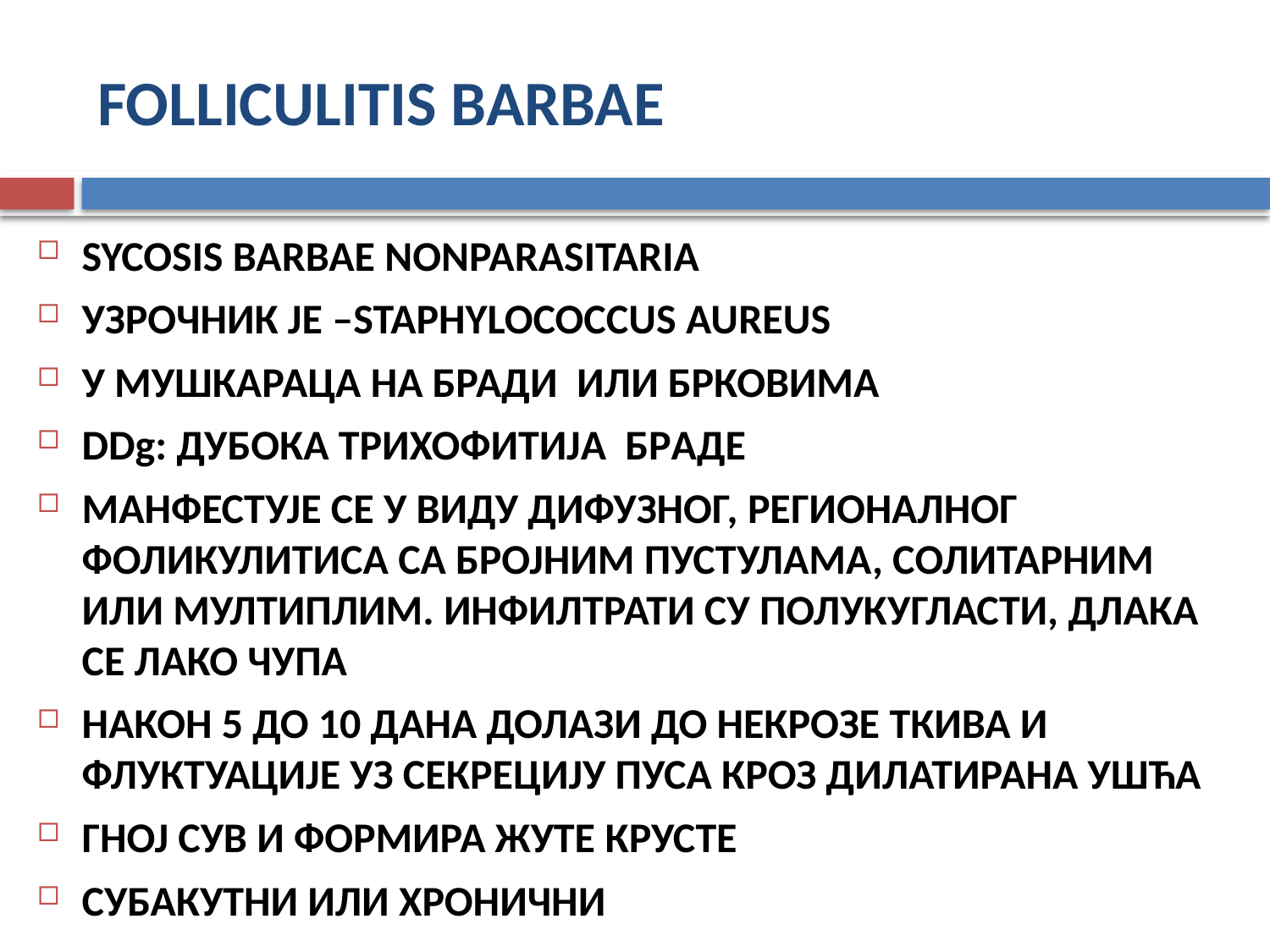

# FOLLICULITIS BARBAE
SYCOSIS BARBAE NONPARASITARIA
УЗРОЧНИК ЈЕ –STAPHYLOCOCCUS AUREUS
У МУШКАРАЦА НА БРАДИ  ИЛИ БРКОВИМА
DDg: ДУБОКА ТРИХОФИТИЈA  БРAДЕ
МАНФЕСТУЈЕ СЕ У ВИДУ ДИФУЗНОГ, РЕГИОНАЛНОГ ФОЛИКУЛИТИСА СА БРОЈНИМ ПУСТУЛАМА, СОЛИТАРНИМ ИЛИ МУЛТИПЛИМ. ИНФИЛТРАТИ СУ ПОЛУКУГЛАСТИ, ДЛАКА СЕ ЛАКО ЧУПА
НАКОН 5 ДО 10 ДАНА ДОЛАЗИ ДО НЕКРОЗЕ ТКИВА И ФЛУКТУАЦИЈЕ УЗ СЕКРЕЦИЈУ ПУСА КРОЗ ДИЛАТИРАНА УШЋА
ГНОЈ СУВ И ФОРМИРА ЖУТЕ КРУСТЕ
СУБАКУТНИ ИЛИ ХРОНИЧНИ